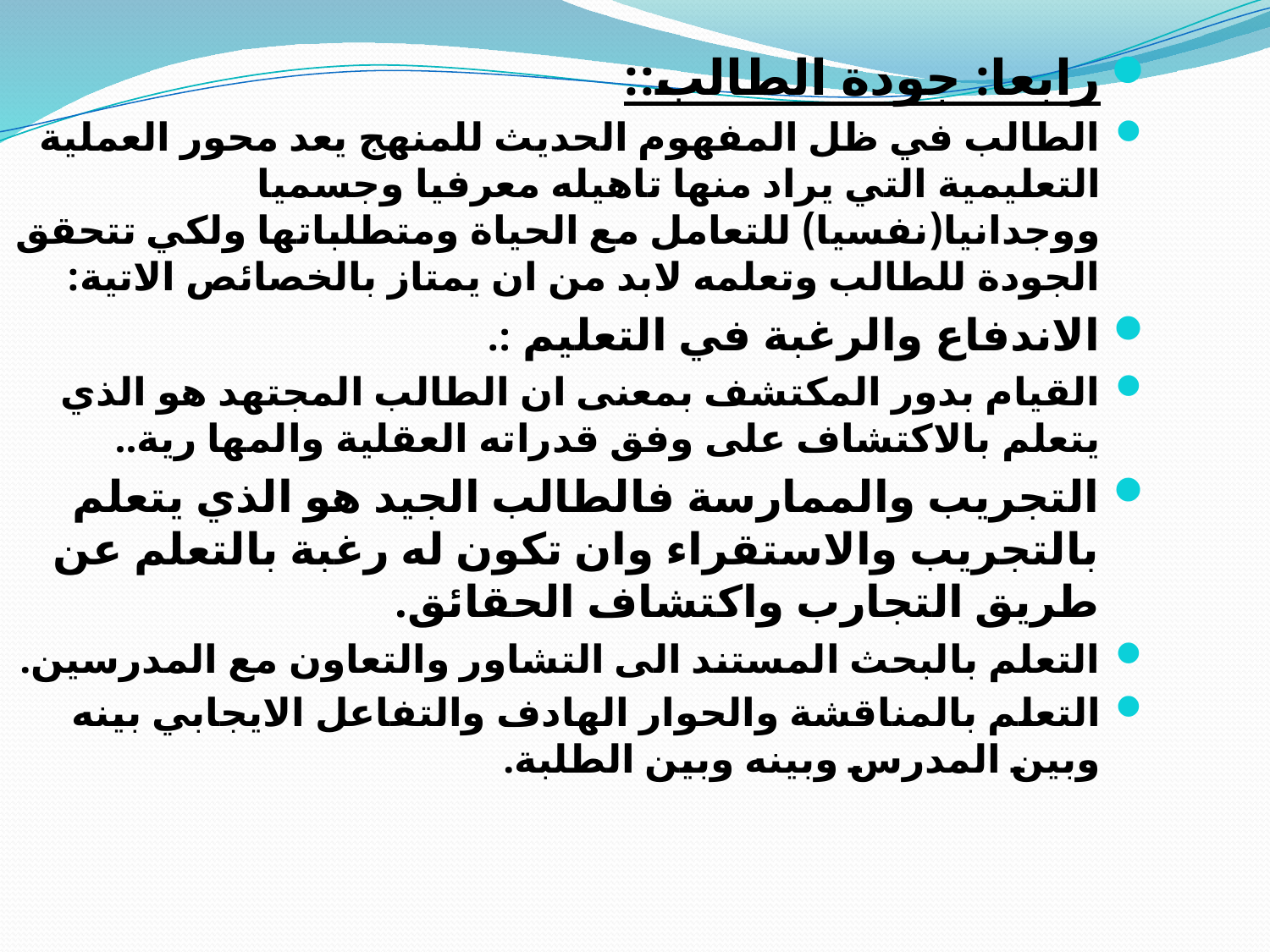

رابعا: جودة الطالب::
الطالب في ظل المفهوم الحديث للمنهج يعد محور العملية التعليمية التي يراد منها تاهيله معرفيا وجسميا ووجدانيا(نفسيا) للتعامل مع الحياة ومتطلباتها ولكي تتحقق الجودة للطالب وتعلمه لابد من ان يمتاز بالخصائص الاتية:
الاندفاع والرغبة في التعليم :.
القيام بدور المكتشف بمعنى ان الطالب المجتهد هو الذي يتعلم بالاكتشاف على وفق قدراته العقلية والمها رية..
التجريب والممارسة فالطالب الجيد هو الذي يتعلم بالتجريب والاستقراء وان تكون له رغبة بالتعلم عن طريق التجارب واكتشاف الحقائق.
التعلم بالبحث المستند الى التشاور والتعاون مع المدرسين.
التعلم بالمناقشة والحوار الهادف والتفاعل الايجابي بينه وبين المدرس وبينه وبين الطلبة.